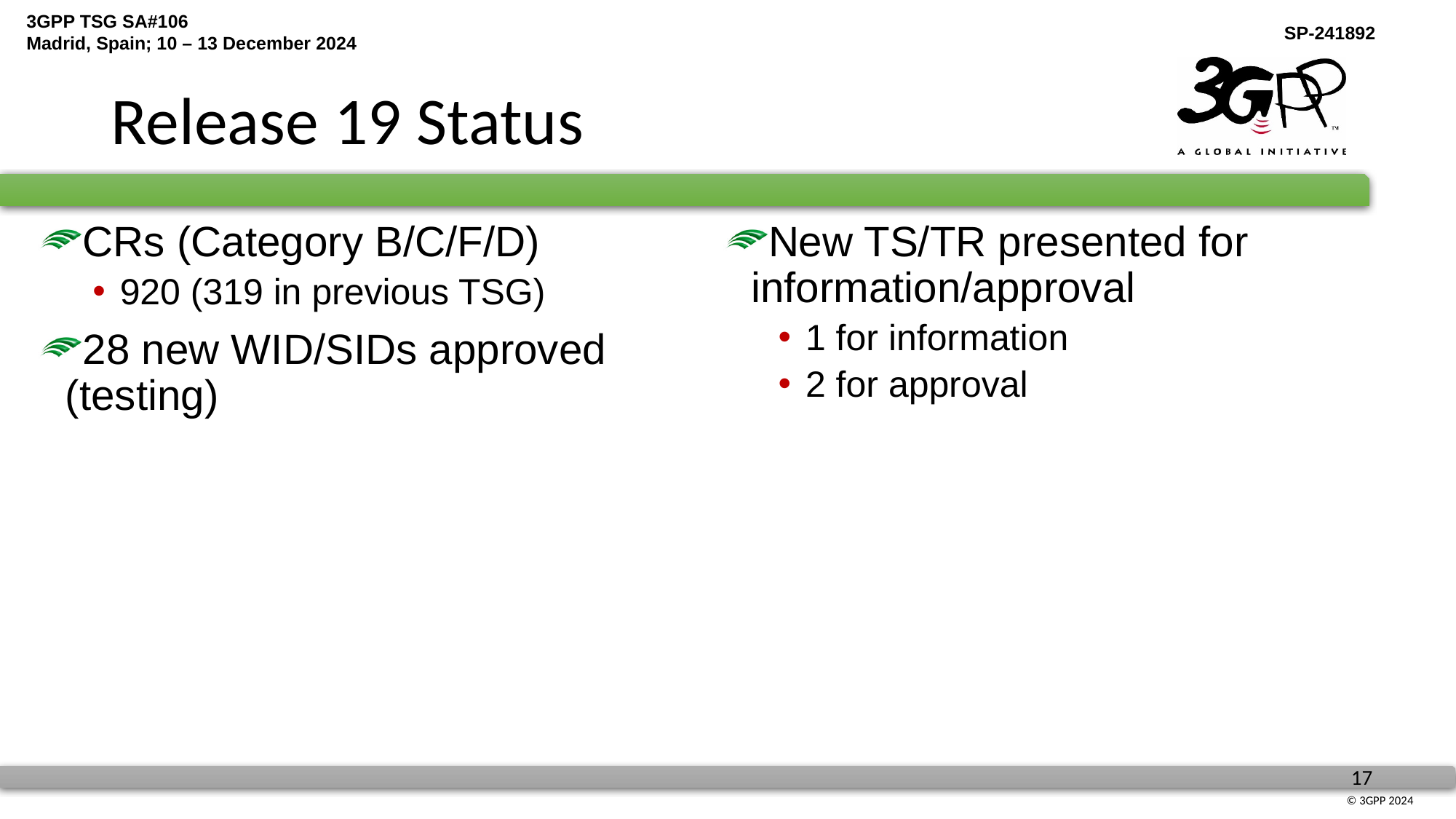

# Release 19 Status

New TS/TR presented for information/approval
1 for information
2 for approval

CRs (Category B/C/F/D)
920 (319 in previous TSG)
28 new WID/SIDs approved (testing)